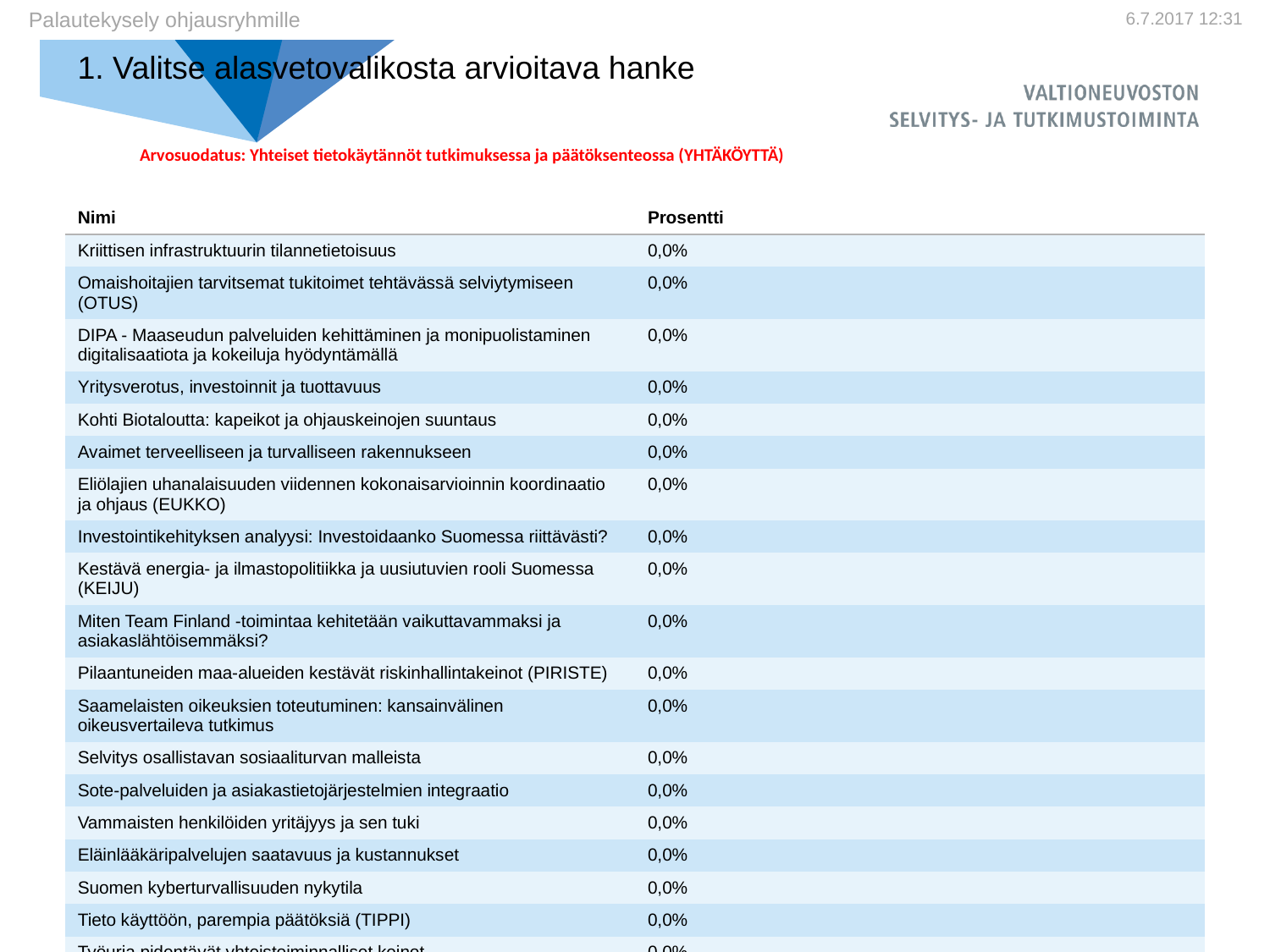

Palautekysely ohjausryhmille
# 1. Valitse alasvetovalikosta arvioitava hanke
Arvosuodatus: Yhteiset tietokäytännöt tutkimuksessa ja päätöksenteossa (YHTÄKÖYTTÄ)

| Nimi | Prosentti |
| --- | --- |
| Kriittisen infrastruktuurin tilannetietoisuus | 0,0% |
| Omaishoitajien tarvitsemat tukitoimet tehtävässä selviytymiseen (OTUS) | 0,0% |
| DIPA - Maaseudun palveluiden kehittäminen ja monipuolistaminen digitalisaatiota ja kokeiluja hyödyntämällä | 0,0% |
| Yritysverotus, investoinnit ja tuottavuus | 0,0% |
| Kohti Biotaloutta: kapeikot ja ohjauskeinojen suuntaus | 0,0% |
| Avaimet terveelliseen ja turvalliseen rakennukseen | 0,0% |
| Eliölajien uhanalaisuuden viidennen kokonaisarvioinnin koordinaatio ja ohjaus (EUKKO) | 0,0% |
| Investointikehityksen analyysi: Investoidaanko Suomessa riittävästi? | 0,0% |
| Kestävä energia- ja ilmastopolitiikka ja uusiutuvien rooli Suomessa (KEIJU) | 0,0% |
| Miten Team Finland -toimintaa kehitetään vaikuttavammaksi ja asiakaslähtöisemmäksi? | 0,0% |
| Pilaantuneiden maa-alueiden kestävät riskinhallintakeinot (PIRISTE) | 0,0% |
| Saamelaisten oikeuksien toteutuminen: kansainvälinen oikeusvertaileva tutkimus | 0,0% |
| Selvitys osallistavan sosiaaliturvan malleista | 0,0% |
| Sote-palveluiden ja asiakastietojärjestelmien integraatio | 0,0% |
| Vammaisten henkilöiden yritäjyys ja sen tuki | 0,0% |
| Eläinlääkäripalvelujen saatavuus ja kustannukset | 0,0% |
| Suomen kyberturvallisuuden nykytila | 0,0% |
| Tieto käyttöön, parempia päätöksiä (TIPPI) | 0,0% |
| Työuria pidentävät yhteistoiminnalliset keinot | 0,0% |
| Yhteiset tietokäytännöt tutkimuksessa ja päätöksenteossa (YHTÄKÖYTTÄ) | 100,0% |
| Miten elinkeinoelämän, korkeakoulujen ja tutkimuslaitosten yhteistyötä sekä niiden toimintaedellytyksiä parannetaan | 0,0% |
| Vaikuttava valvonta osana sosiaali- ja terveydenhuollon uudistusta | 0,0% |
| Dialogi, työ ja tulevaisuus | 0,0% |
| Suomen arktisen osaamisen tuotteistamisen, kaupallistamisen, viennin ja näkyvyyden lisäämisen esteet, instrumentit ja kannustimet | 0,0% |
| Avoimen datan kustannustehokas hyödyntäminen | 0,0% |
| Hajautetun uusiutuvan energian mahdollisuudet ja rajoitteet (HEMU) | 0,0% |
| Uusiutuva energia, hajautettu tuotanto ja metsäbiomassan tehokas käyttö | 0,0% |
| EU:n haitallisten vieraslajien levinneisyys ja hallintatoimenpiteet EU-HAVI | 0,0% |
| Uuden SOTEn mittaristo | 0,0% |
| VAAKA – Vaikuttavuus, aluejärjestelmä, asiakaslähtöisyys ja kustannustehokkuus aluehallintouudistuksessa | 0,0% |
| Suomalaisen elintarvikeketjun menetyksen avaintekijät | 0,0% |
| TuoDigi | 0,0% |
| Omaishoitajien tarvitsemat tukitoimet tehtävässä selviytymiseen (OTUS) | 0,0% |
| Työuria pidentävät yhteistoiminnalliset keinot | 0,0% |
| Kuntien viranomais- ja valvontatoiminnot - selvitys kokonaisuudelle edullisesta organisoitumisesta | 0,0% |
| Sakkojen korotuksen vaikutus liikennenopeuksiin, rikesakkojen määrään ja uusintarikollisuuteen | 0,0% |
| N | 4 |